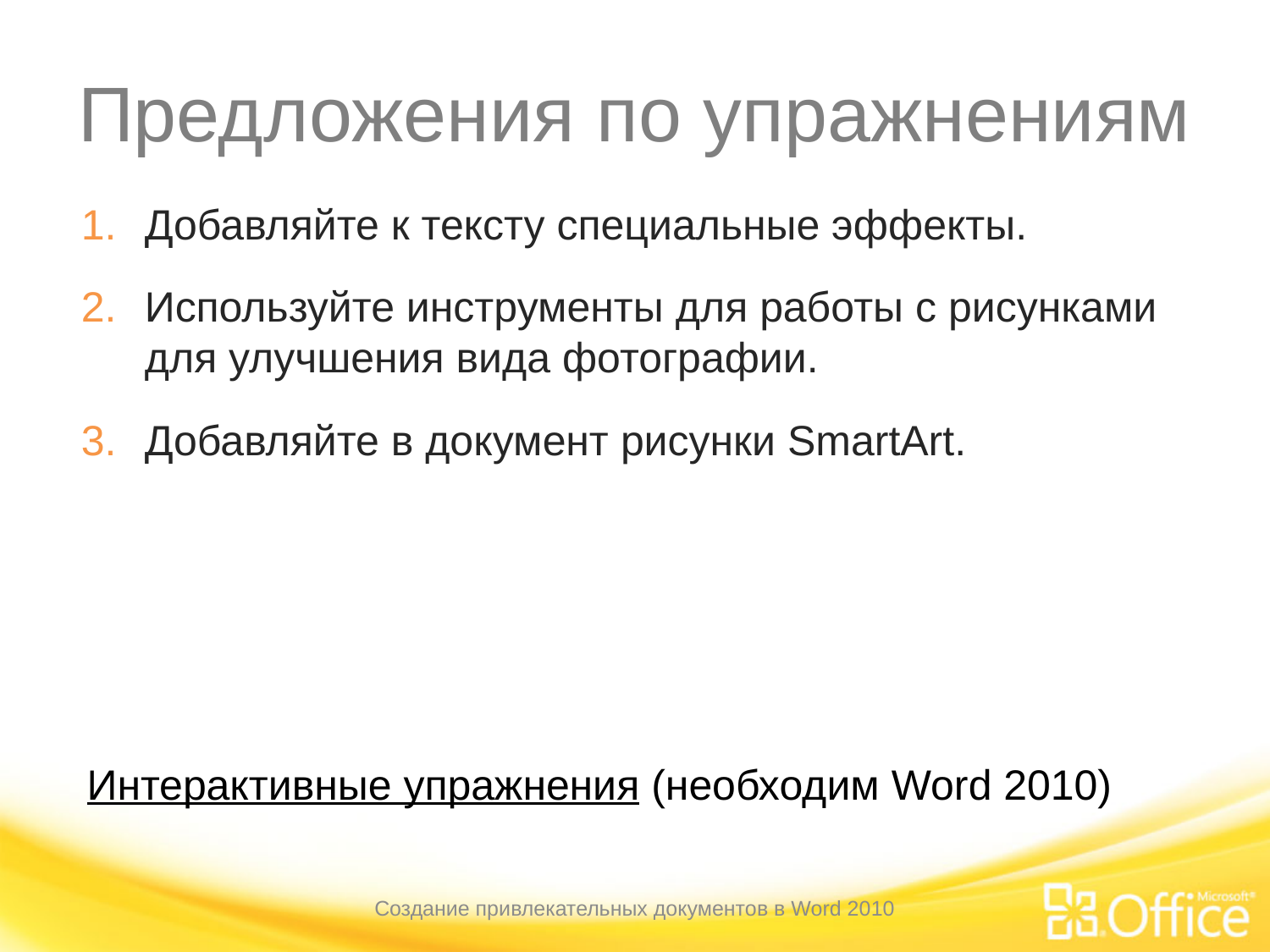

# Предложения по упражнениям
Добавляйте к тексту специальные эффекты.
Используйте инструменты для работы с рисунками для улучшения вида фотографии.
Добавляйте в документ рисунки SmartArt.

Интерактивные упражнения (необходим Word 2010)
Создание привлекательных документов в Word 2010